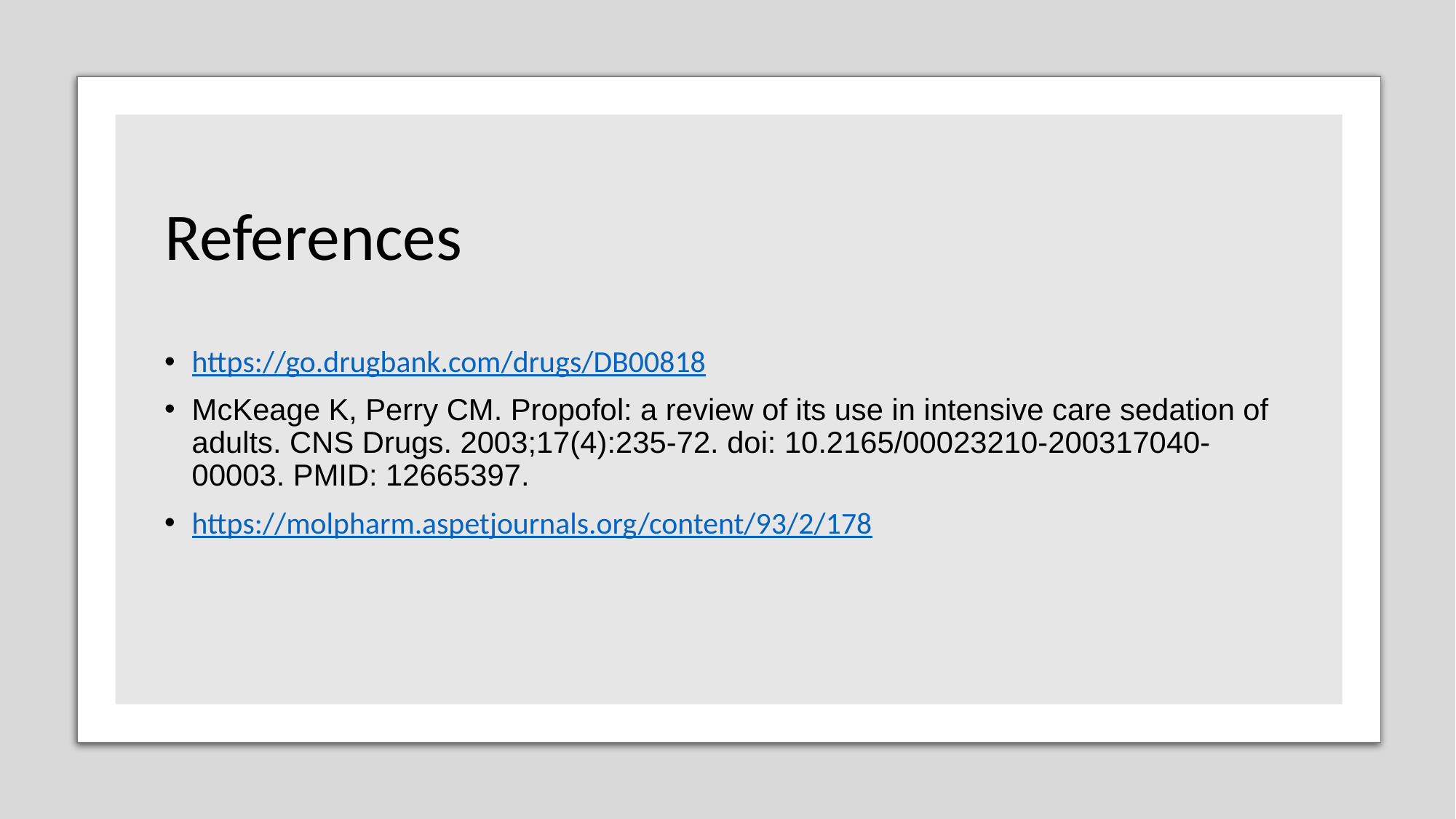

# References
https://go.drugbank.com/drugs/DB00818
McKeage K, Perry CM. Propofol: a review of its use in intensive care sedation of adults. CNS Drugs. 2003;17(4):235-72. doi: 10.2165/00023210-200317040-00003. PMID: 12665397.
https://molpharm.aspetjournals.org/content/93/2/178